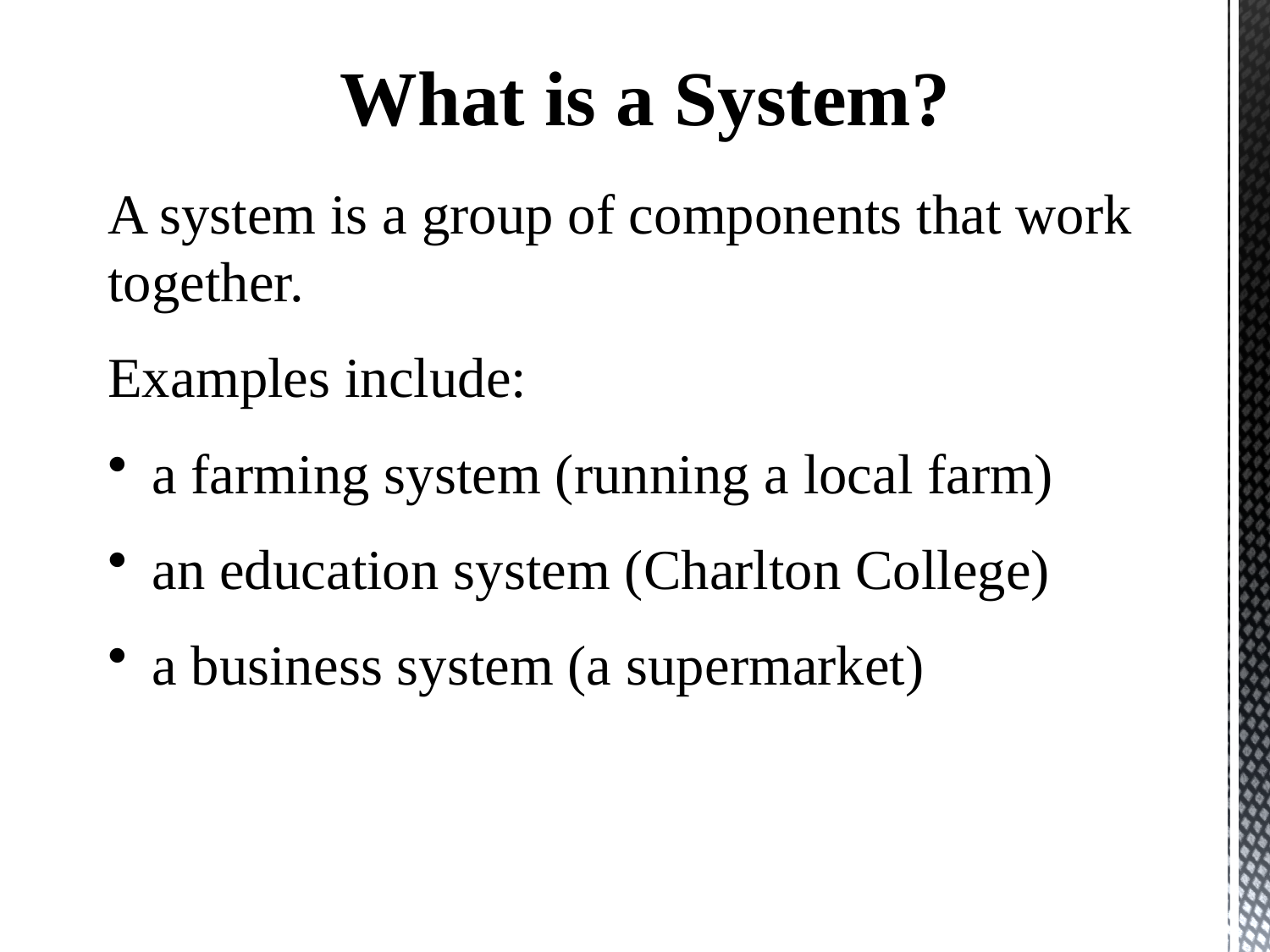

What is a System?
A system is a group of components that work together.
Examples include:
 a farming system (running a local farm)
 an education system (Charlton College)
 a business system (a supermarket)